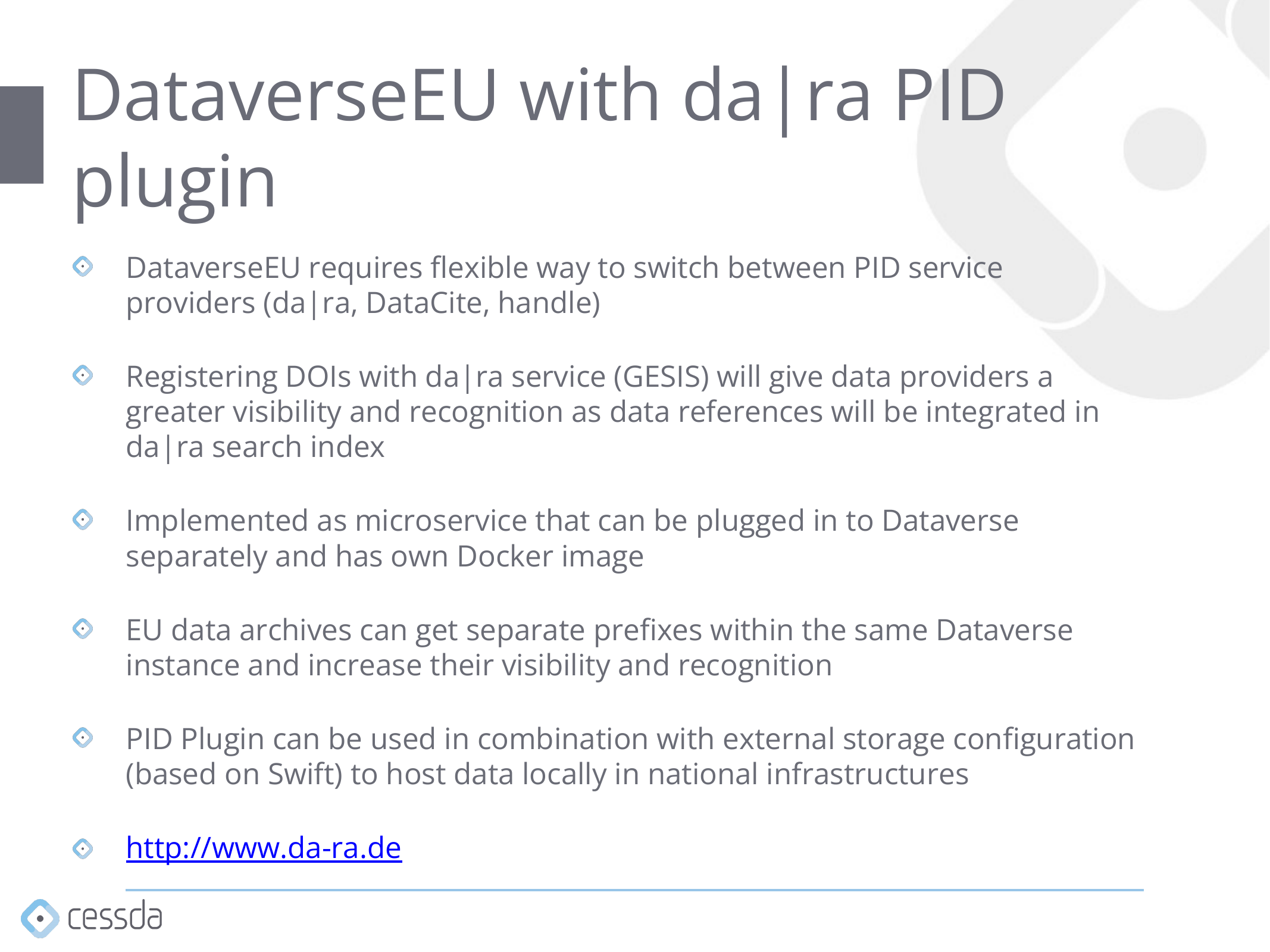

# DataverseEU with da|ra PID plugin
DataverseEU requires flexible way to switch between PID service providers (da|ra, DataCite, handle)
Registering DOIs with da|ra service (GESIS) will give data providers a greater visibility and recognition as data references will be integrated in da|ra search index
Implemented as microservice that can be plugged in to Dataverse separately and has own Docker image
EU data archives can get separate prefixes within the same Dataverse instance and increase their visibility and recognition
PID Plugin can be used in combination with external storage configuration (based on Swift) to host data locally in national infrastructures
http://www.da-ra.de